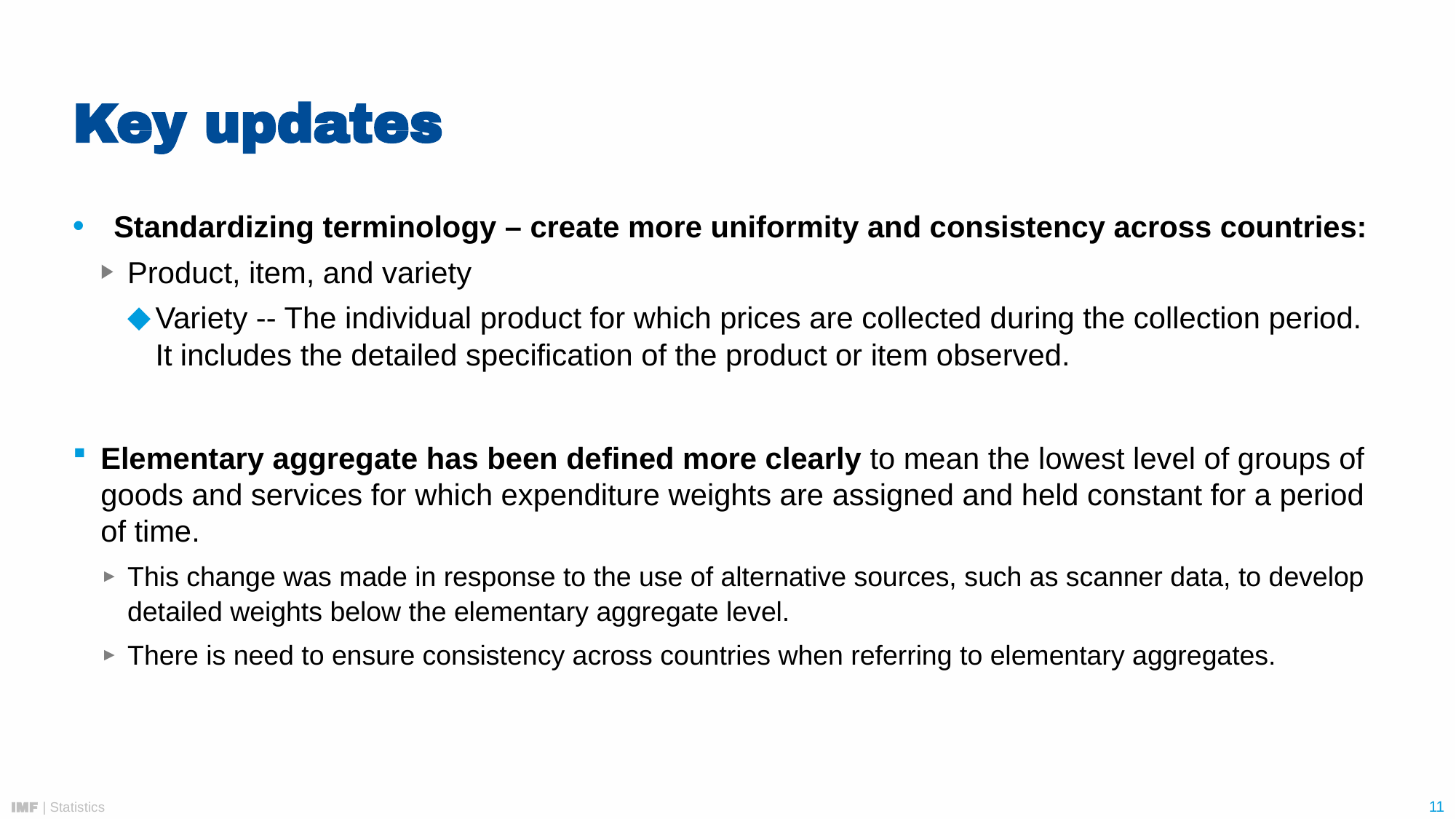

# Key updates
Standardizing terminology – create more uniformity and consistency across countries:
Product, item, and variety
Variety -- The individual product for which prices are collected during the collection period. It includes the detailed specification of the product or item observed.

Elementary aggregate has been defined more clearly to mean the lowest level of groups of goods and services for which expenditure weights are assigned and held constant for a period of time.
This change was made in response to the use of alternative sources, such as scanner data, to develop detailed weights below the elementary aggregate level.
There is need to ensure consistency across countries when referring to elementary aggregates.